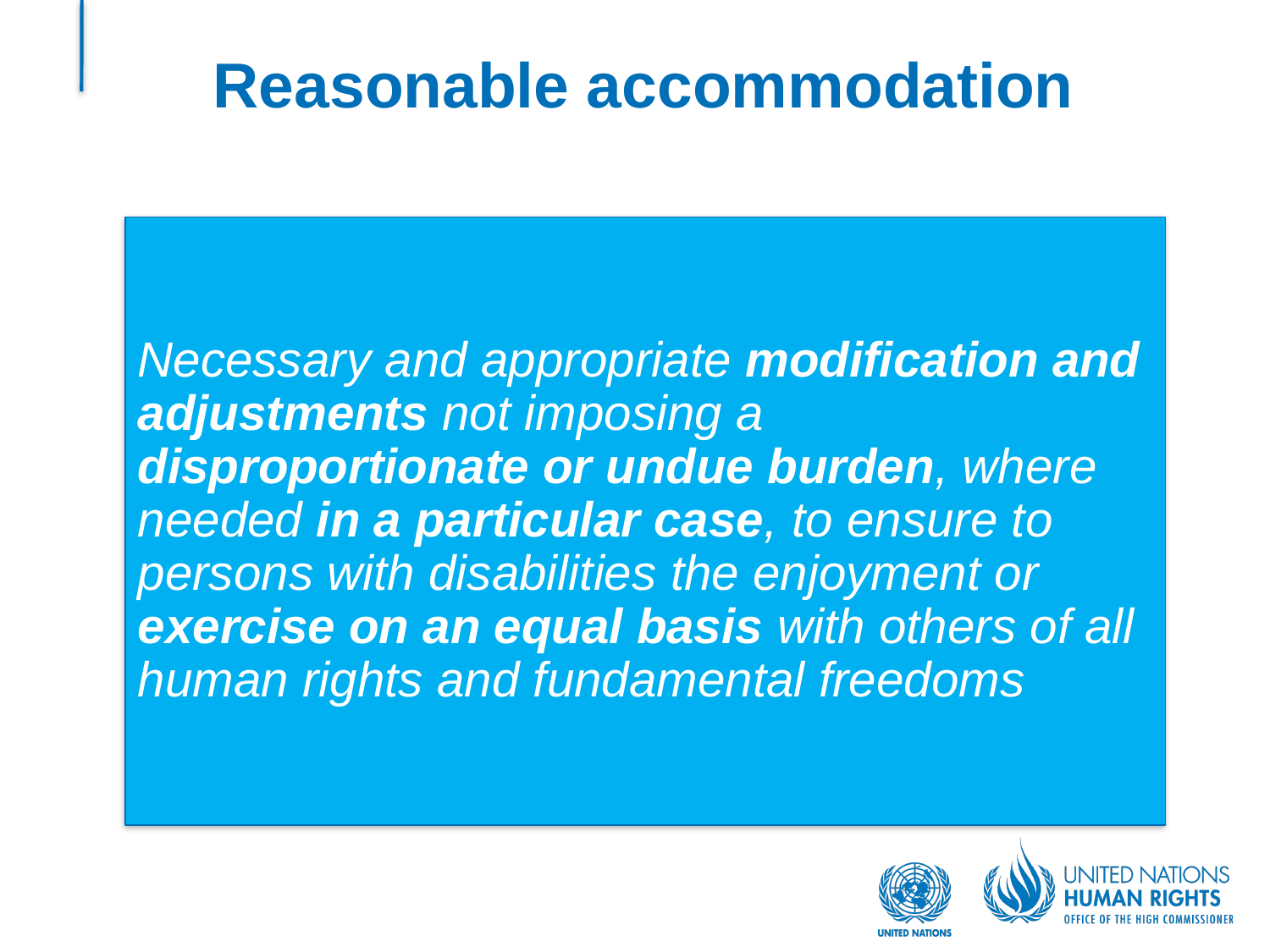

# Reasonable accommodation
Necessary and appropriate modification and adjustments not imposing a disproportionate or undue burden, where needed in a particular case, to ensure to persons with disabilities the enjoyment or exercise on an equal basis with others of all human rights and fundamental freedoms